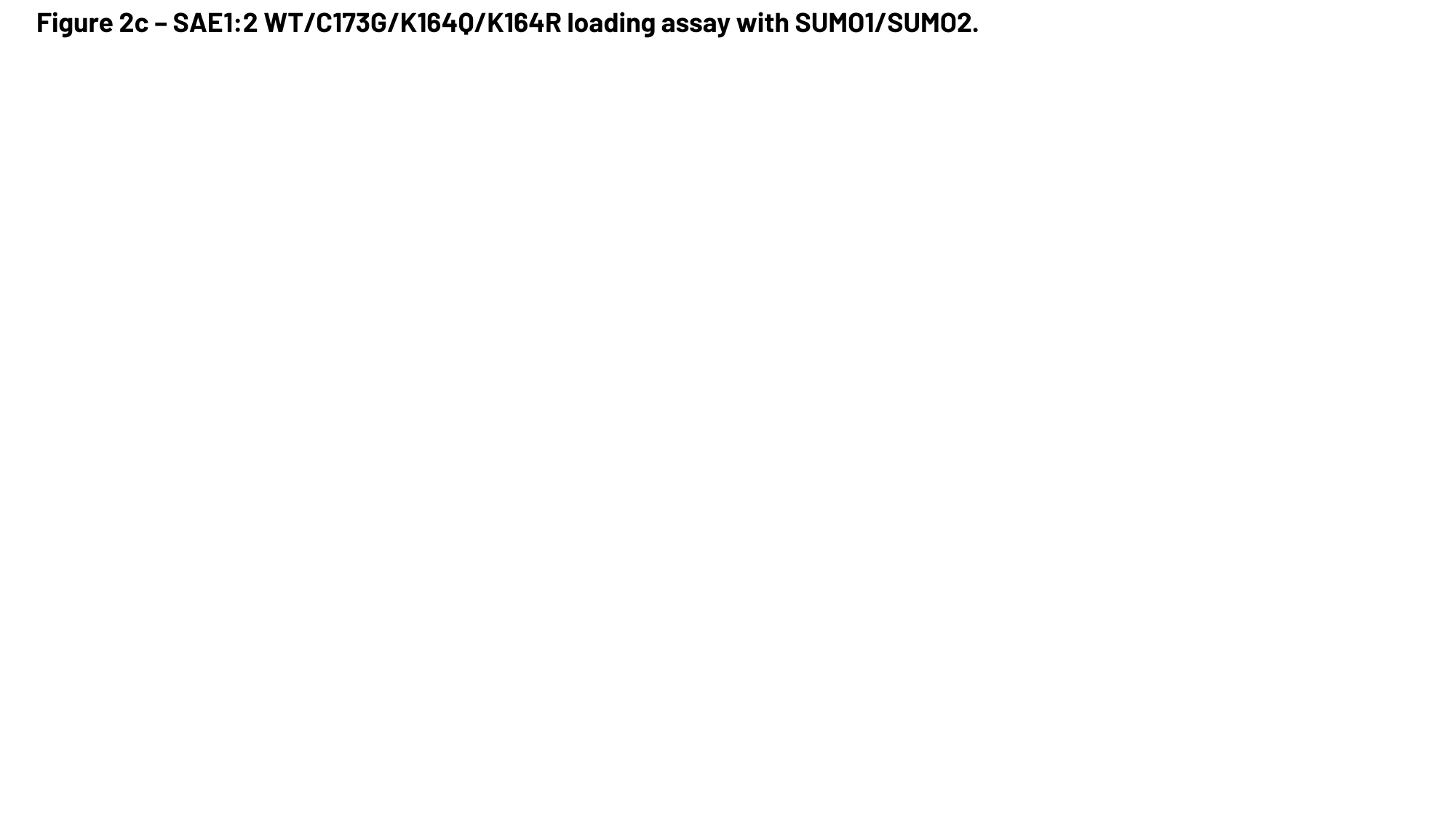

Figure 2c – SAE1:2 WT/C173G/K164Q/K164R loading assay with SUMO1/SUMO2.